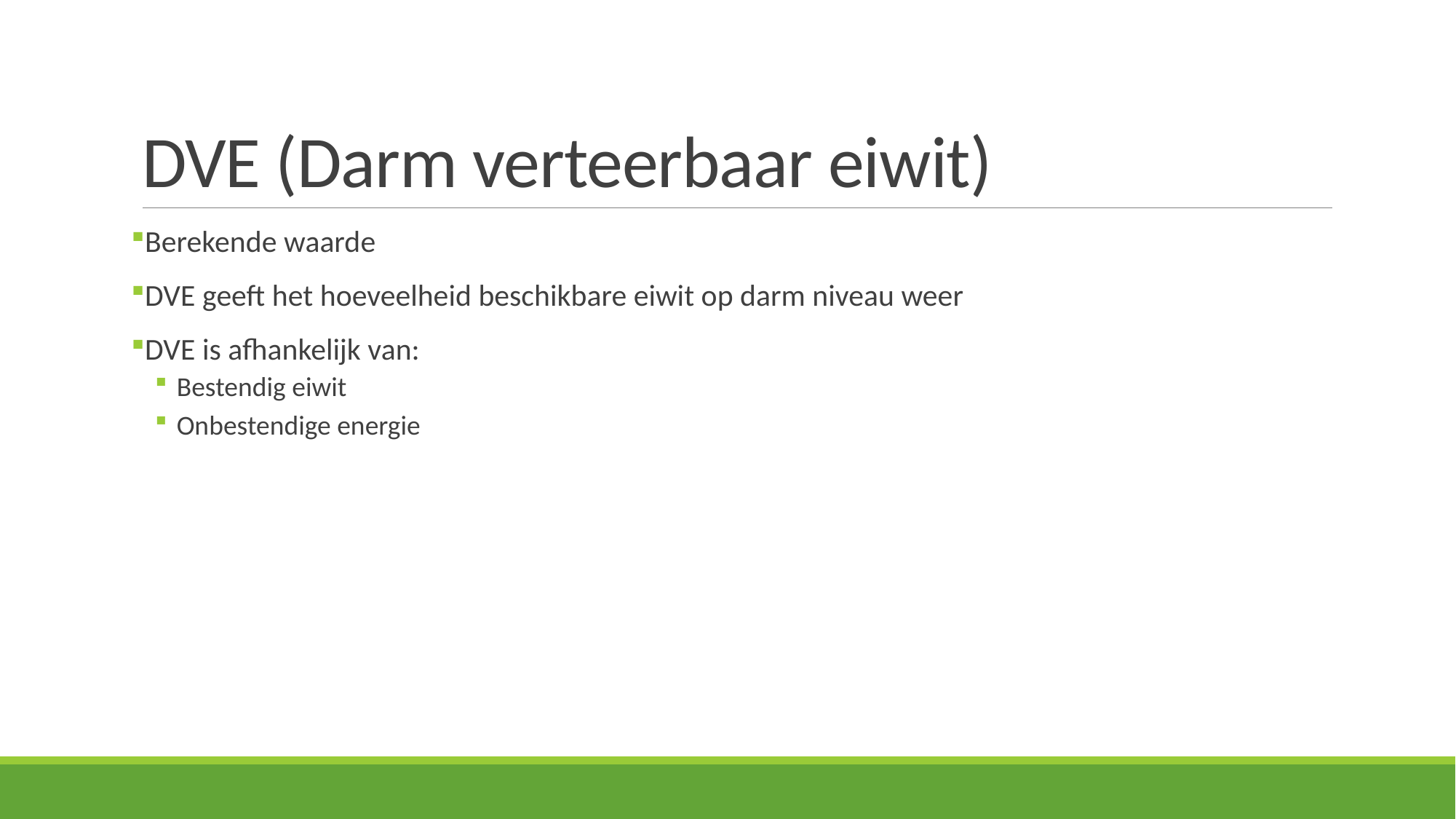

# DVE (Darm verteerbaar eiwit)
Berekende waarde
DVE geeft het hoeveelheid beschikbare eiwit op darm niveau weer
DVE is afhankelijk van:
Bestendig eiwit
Onbestendige energie